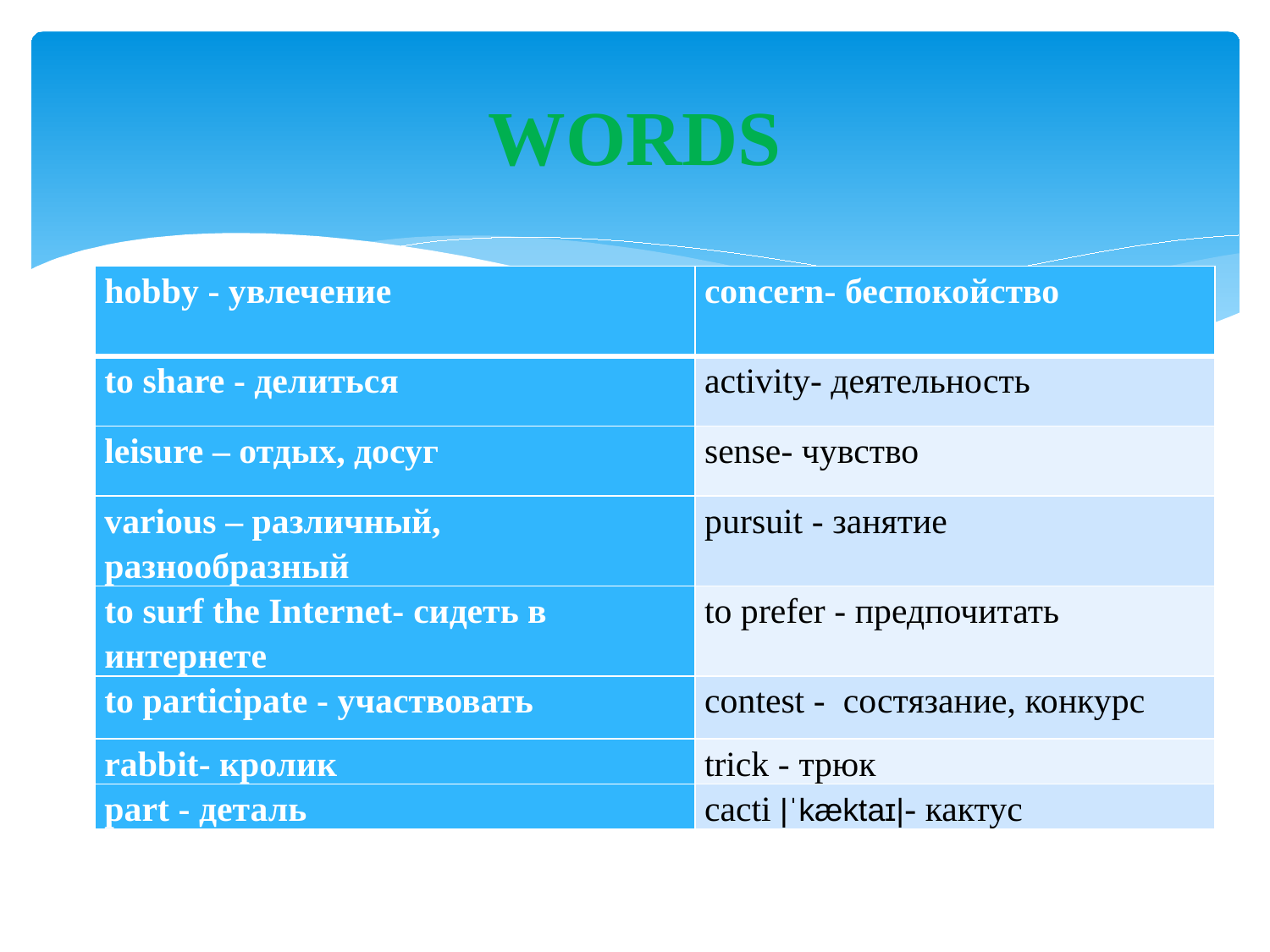

# WORDS
| hobby - увлечение | concern- беспокойство |
| --- | --- |
| to share - делиться | аctivity- деятельность |
| leisure – отдых, досуг | sense- чувство |
| various – различный, разнообразный | рursuit - занятие |
| to surf the Internet- сидеть в интернете | to prefer - предпочитать |
| to participate - участвовать | сontest - состязание, конкурс |
| rabbit- кролик | trick - трюк |
| рart - деталь | сacti |ˈkæktaɪ|- кактус |